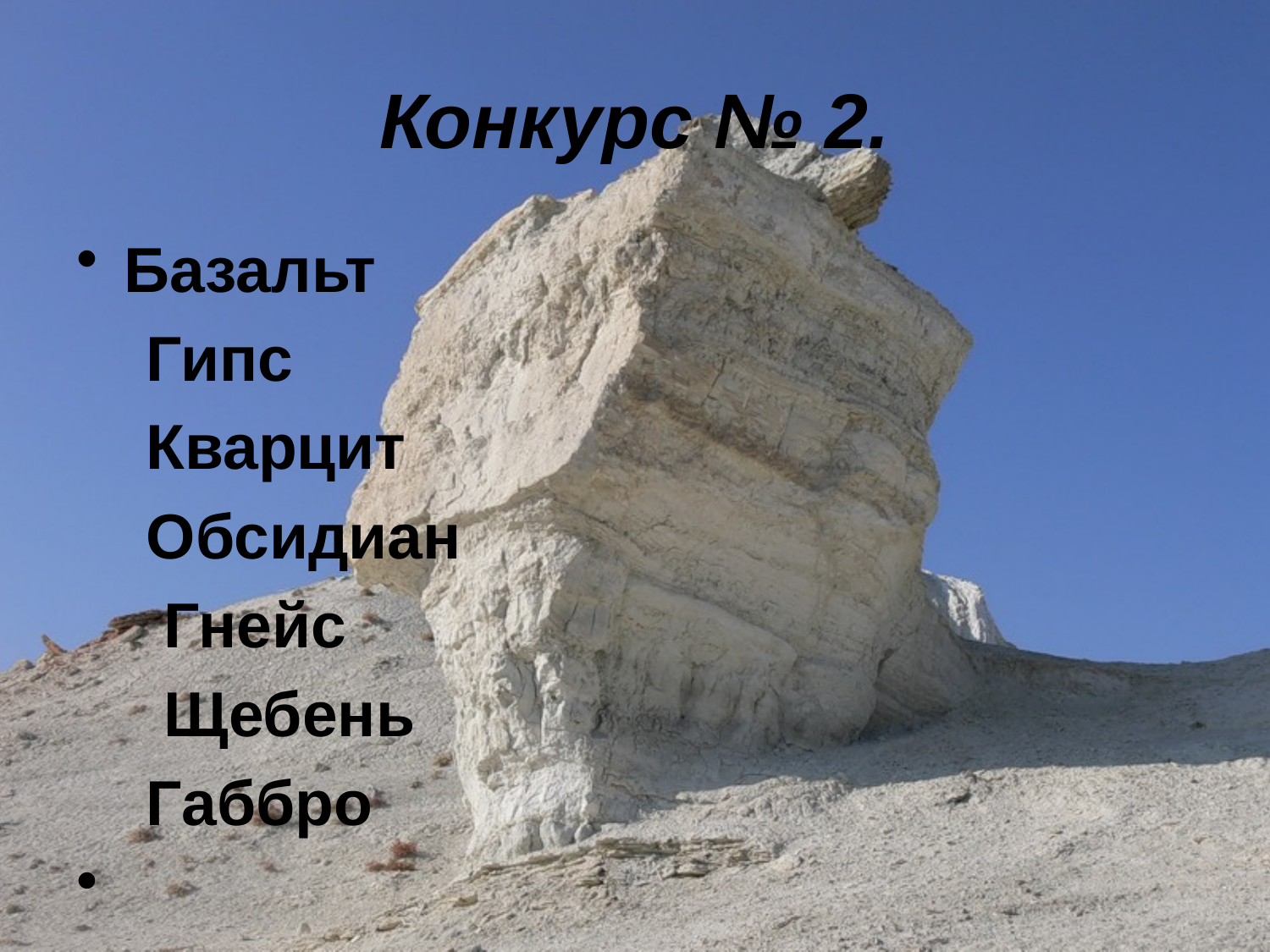

# Конкурс № 2.
Базальт
    Гипс
    Кварцит
    Обсидиан
     Гнейс
     Щебень
    Габбро